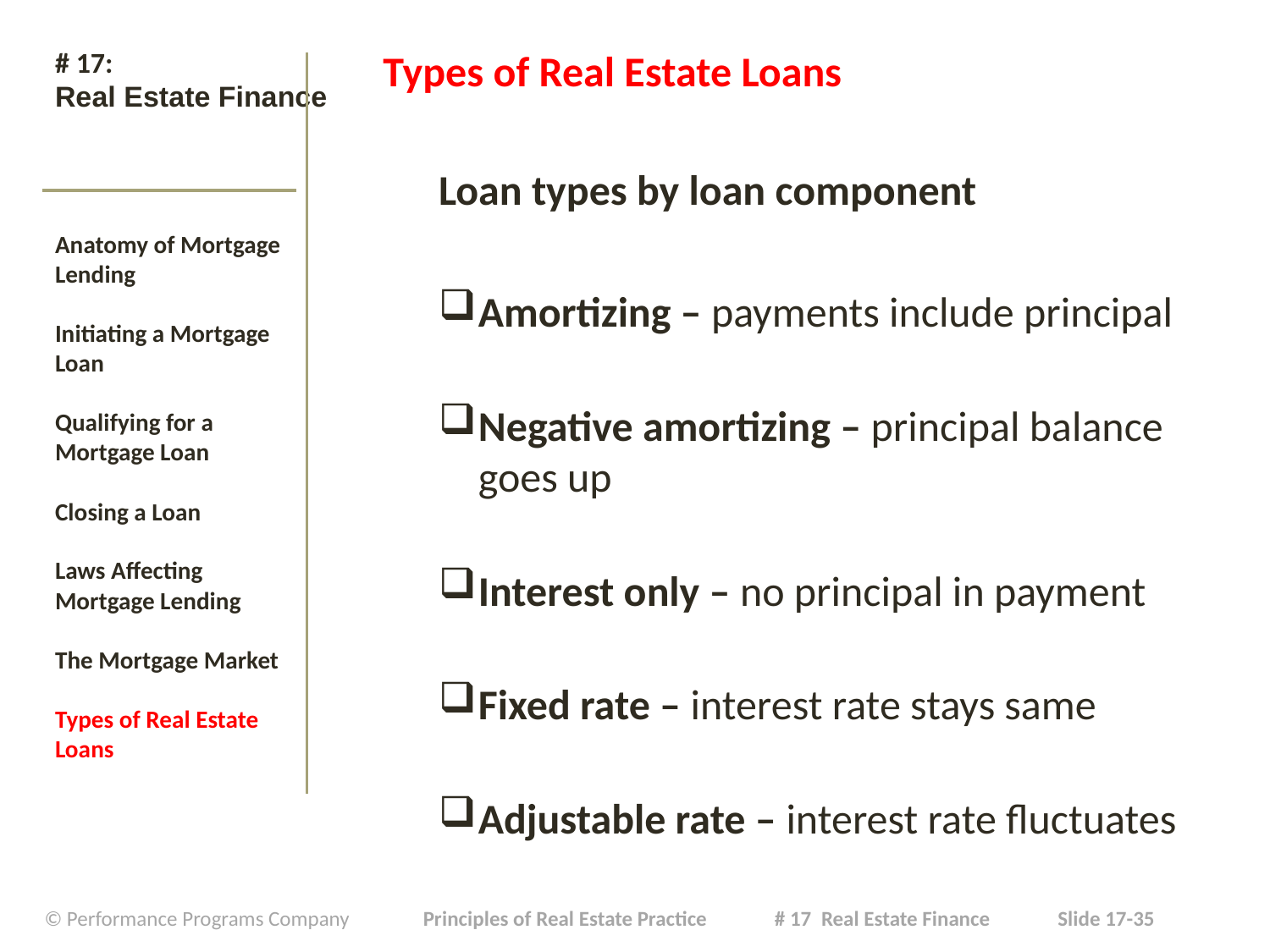

# # 17: Real Estate Finance
Types of Real Estate Loans

Loan types by loan component

Amortizing – payments include principal
Negative amortizing – principal balance goes up
Interest only – no principal in payment
Fixed rate – interest rate stays same
Adjustable rate – interest rate fluctuates

Anatomy of Mortgage Lending

Initiating a Mortgage Loan

Qualifying for a Mortgage Loan

Closing a Loan

Laws Affecting Mortgage Lending

The Mortgage Market

Types of Real Estate Loans

| © Performance Programs Company Principles of Real Estate Practice # 17 Real Estate Finance Slide 17-35 |
| --- |